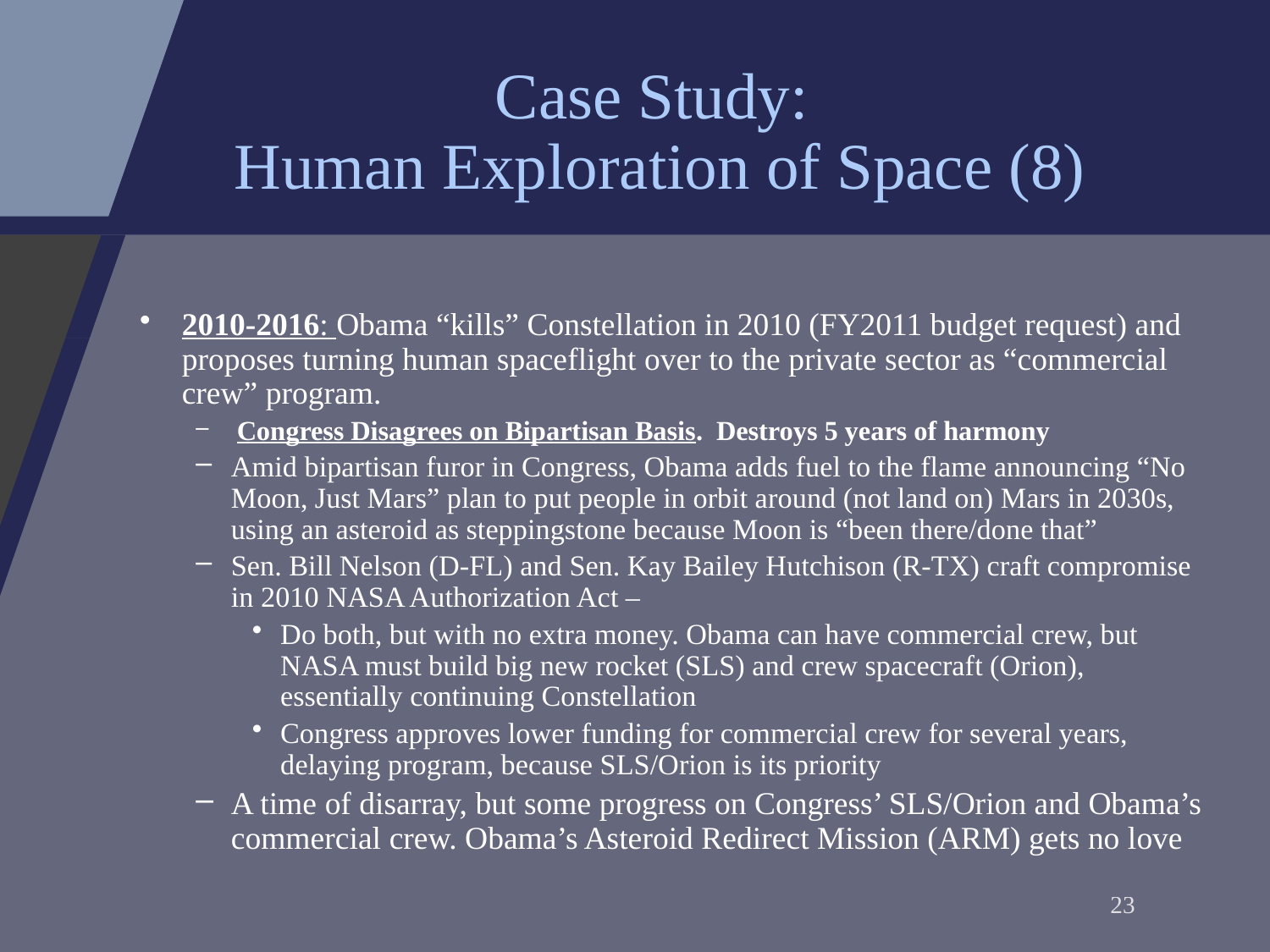

# Case Study: Human Exploration of Space (8)

2010-2016: Obama “kills” Constellation in 2010 (FY2011 budget request) and proposes turning human spaceflight over to the private sector as “commercial crew” program.
 Congress Disagrees on Bipartisan Basis.  Destroys 5 years of harmony
Amid bipartisan furor in Congress, Obama adds fuel to the flame announcing “No Moon, Just Mars” plan to put people in orbit around (not land on) Mars in 2030s, using an asteroid as steppingstone because Moon is “been there/done that”
Sen. Bill Nelson (D-FL) and Sen. Kay Bailey Hutchison (R-TX) craft compromise in 2010 NASA Authorization Act –
Do both, but with no extra money. Obama can have commercial crew, but NASA must build big new rocket (SLS) and crew spacecraft (Orion), essentially continuing Constellation
Congress approves lower funding for commercial crew for several years, delaying program, because SLS/Orion is its priority
A time of disarray, but some progress on Congress’ SLS/Orion and Obama’s commercial crew. Obama’s Asteroid Redirect Mission (ARM) gets no love

23